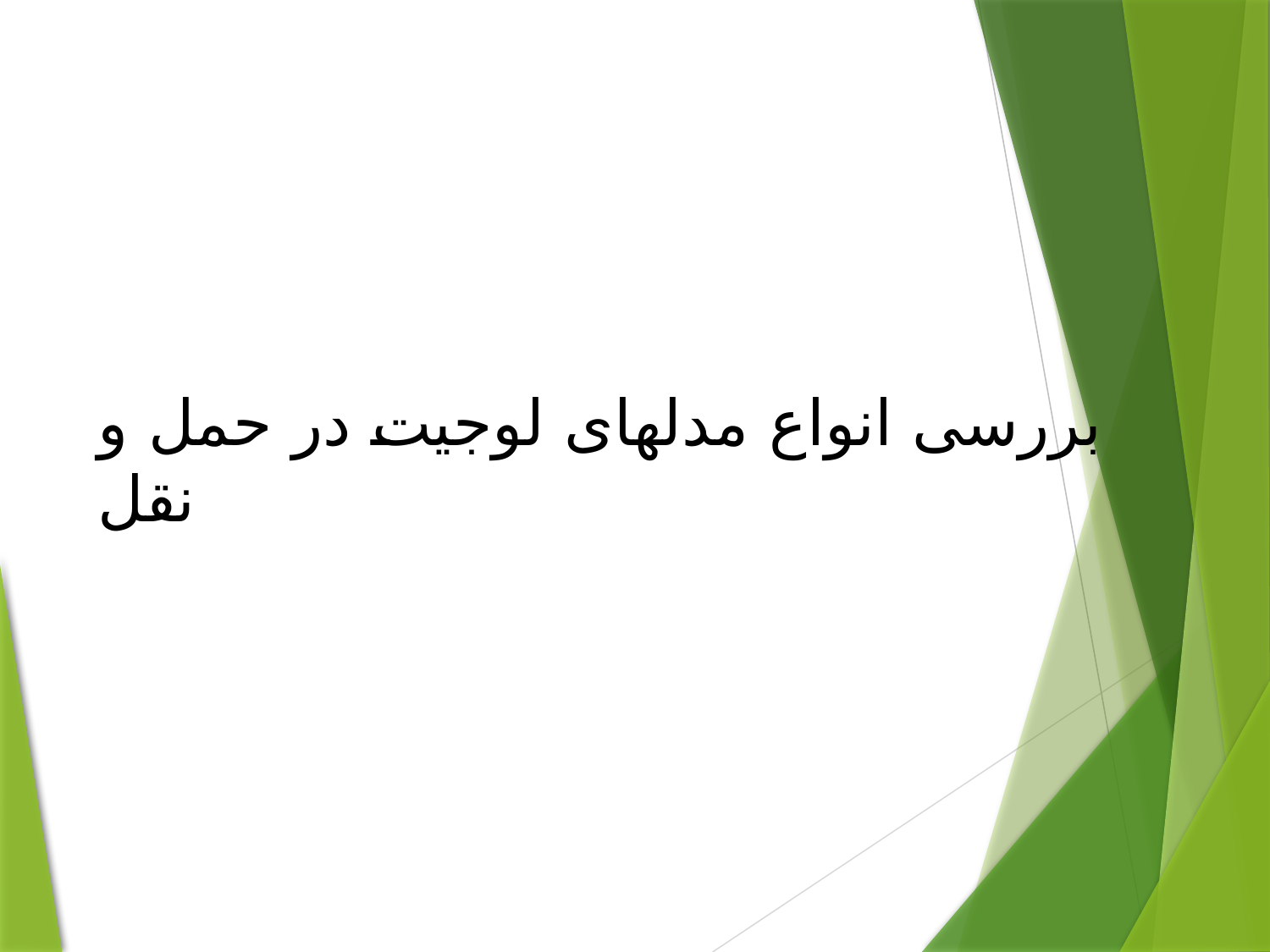

# بررسی انواع مدلهای لوجیت در حمل و نقل